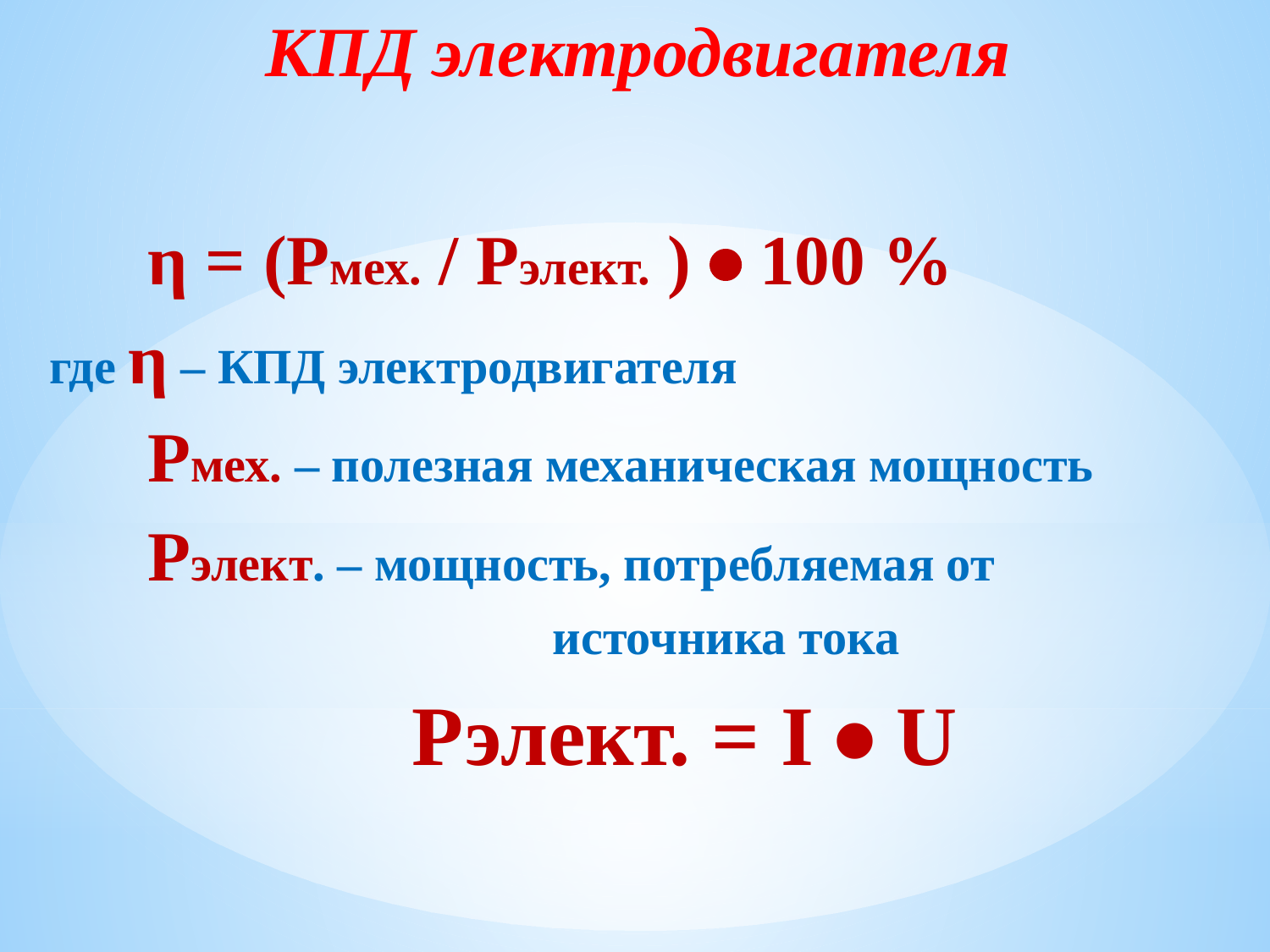

КПД электродвигателя

     η = (Рмех. / Рэлект. ) ⦁ 100 %
   где η – КПД электродвигателя
           Рмех. – полезная механическая мощность
           Рэлект. – мощность, потребляемая от
                                            источника тока
                    Рэлект. = I ⦁ U